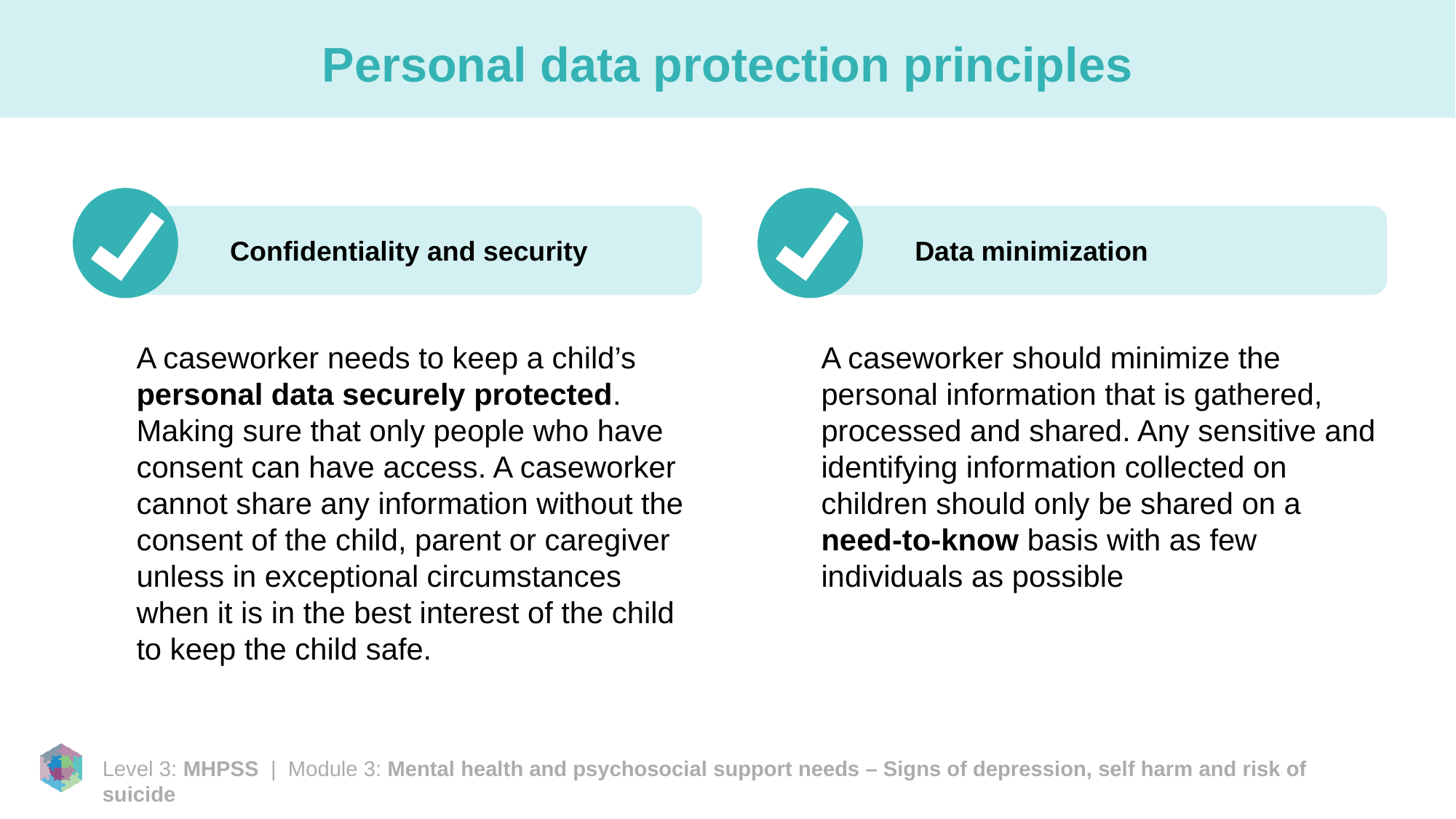

# Personal data protection principles

Confidentiality and security
Data minimization
A caseworker needs to keep a child’s personal data securely protected. Making sure that only people who have consent can have access. A caseworker cannot share any information without the consent of the child, parent or caregiver unless in exceptional circumstances when it is in the best interest of the child to keep the child safe.
A caseworker should minimize the personal information that is gathered, processed and shared. Any sensitive and identifying information collected on children should only be shared on a need-to-know basis with as few individuals as possible